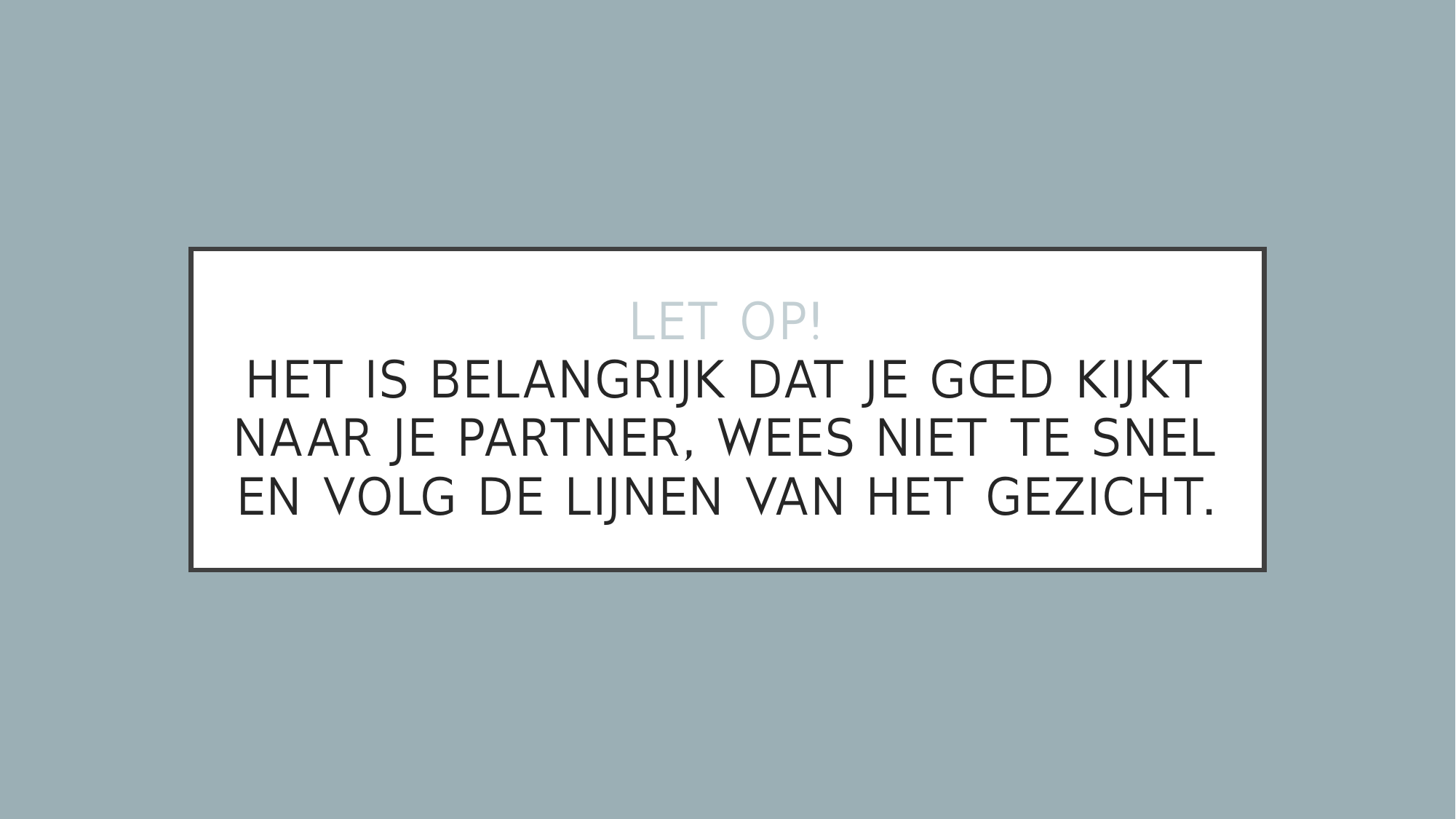

# Let op! Het is belangrijk dat je goed kijkt naar je partner, wees niet te snel en volg de lijnen van het gezicht.